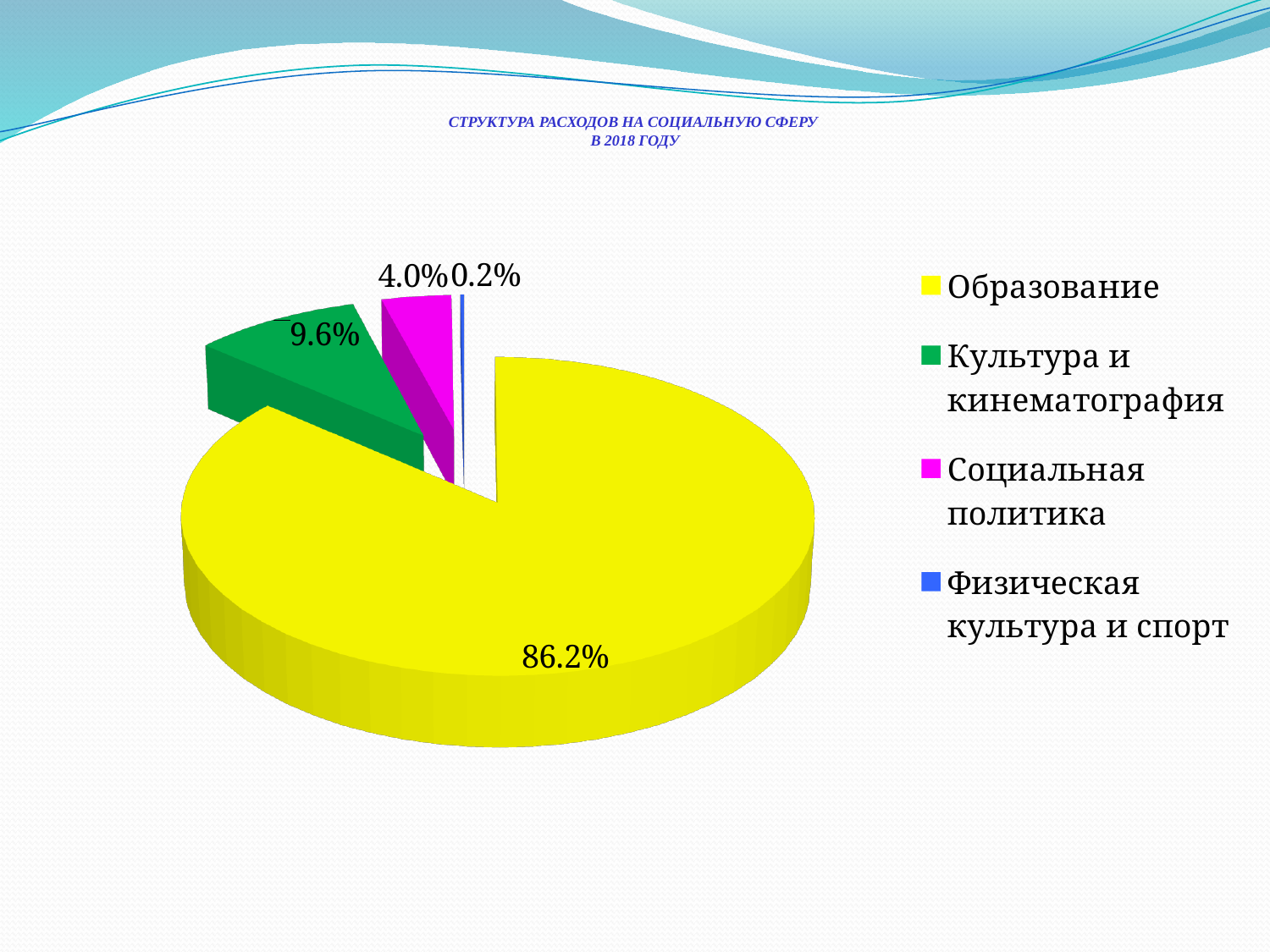

# СТРУКТУРА РАСХОДОВ НА СОЦИАЛЬНУЮ СФЕРУ В 2018 ГОДУ

[unsupported chart]